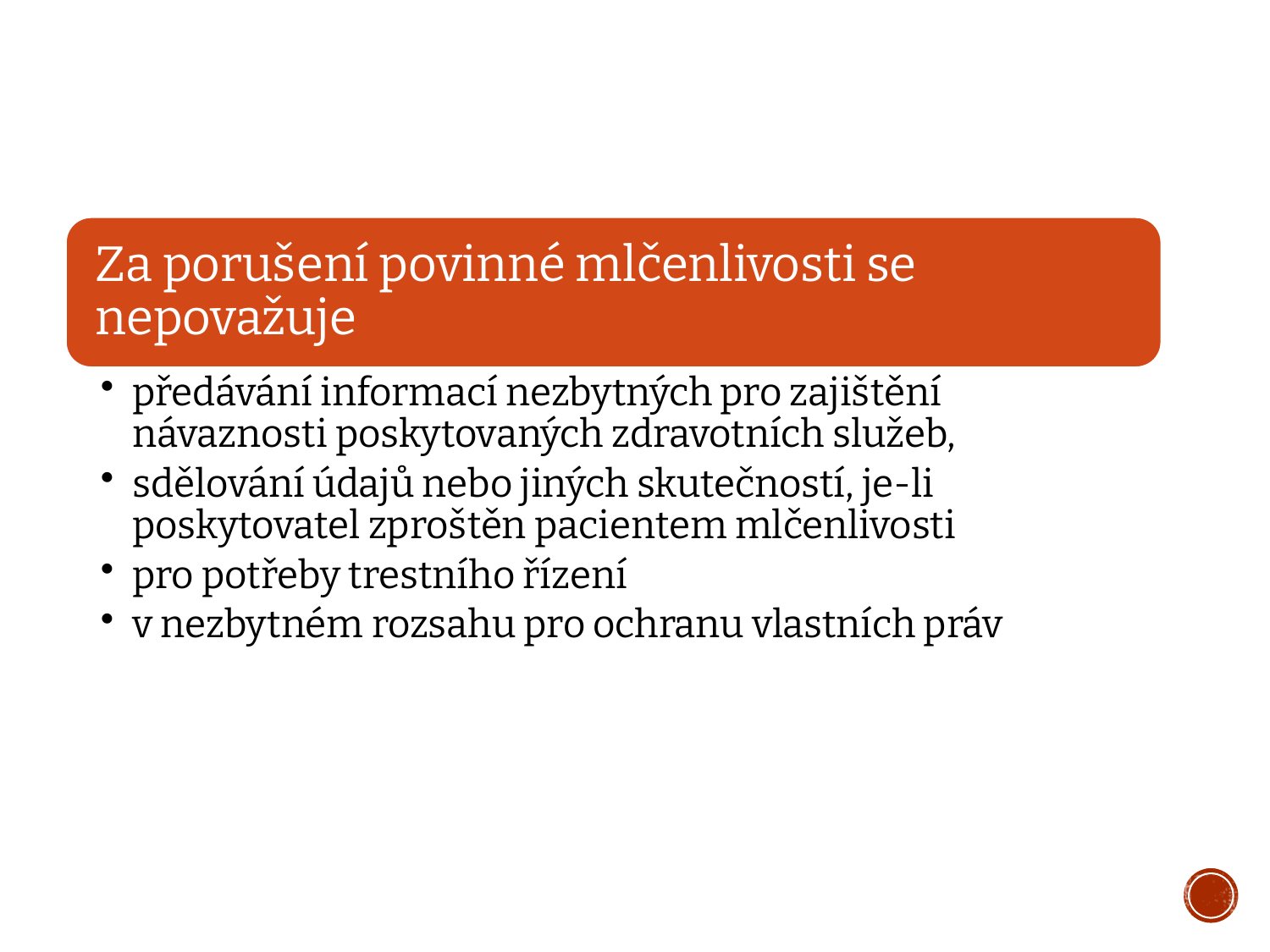

Za porušení povinné mlčenlivosti se nepovažuje
předávání informací nezbytných pro zajištění návaznosti poskytovaných zdravotních služeb,
sdělování údajů nebo jiných skutečností, je-li poskytovatel zproštěn pacientem mlčenlivosti
pro potřeby trestního řízení
v nezbytném rozsahu pro ochranu vlastních práv